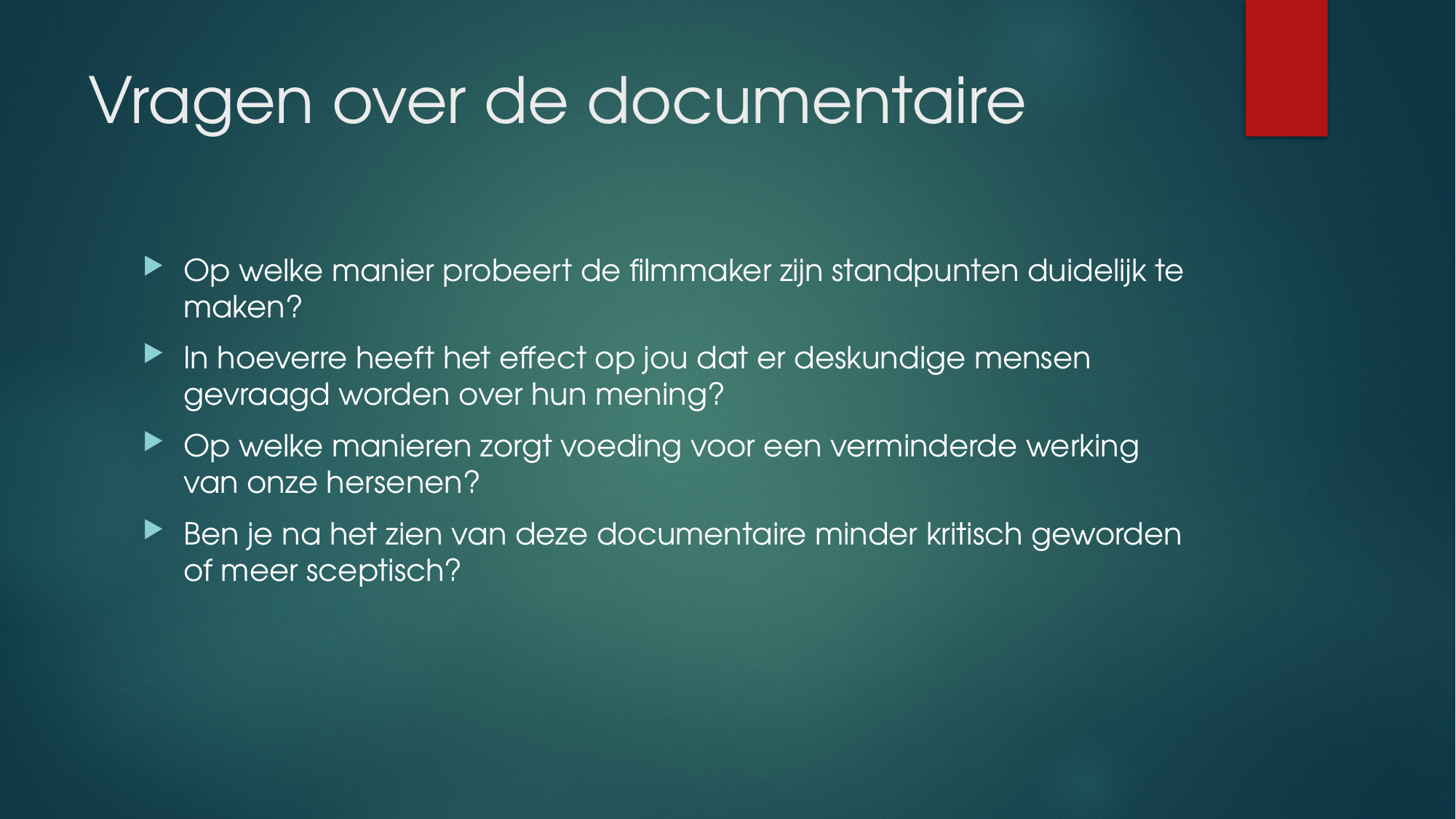

# Vragen over de documentaire
Op welke manier probeert de filmmaker zijn standpunten duidelijk te maken?
In hoeverre heeft het effect op jou dat er deskundige mensen gevraagd worden over hun mening?
Op welke manieren zorgt voeding voor een verminderde werking van onze hersenen?
Ben je na het zien van deze documentaire minder kritisch geworden of meer sceptisch?